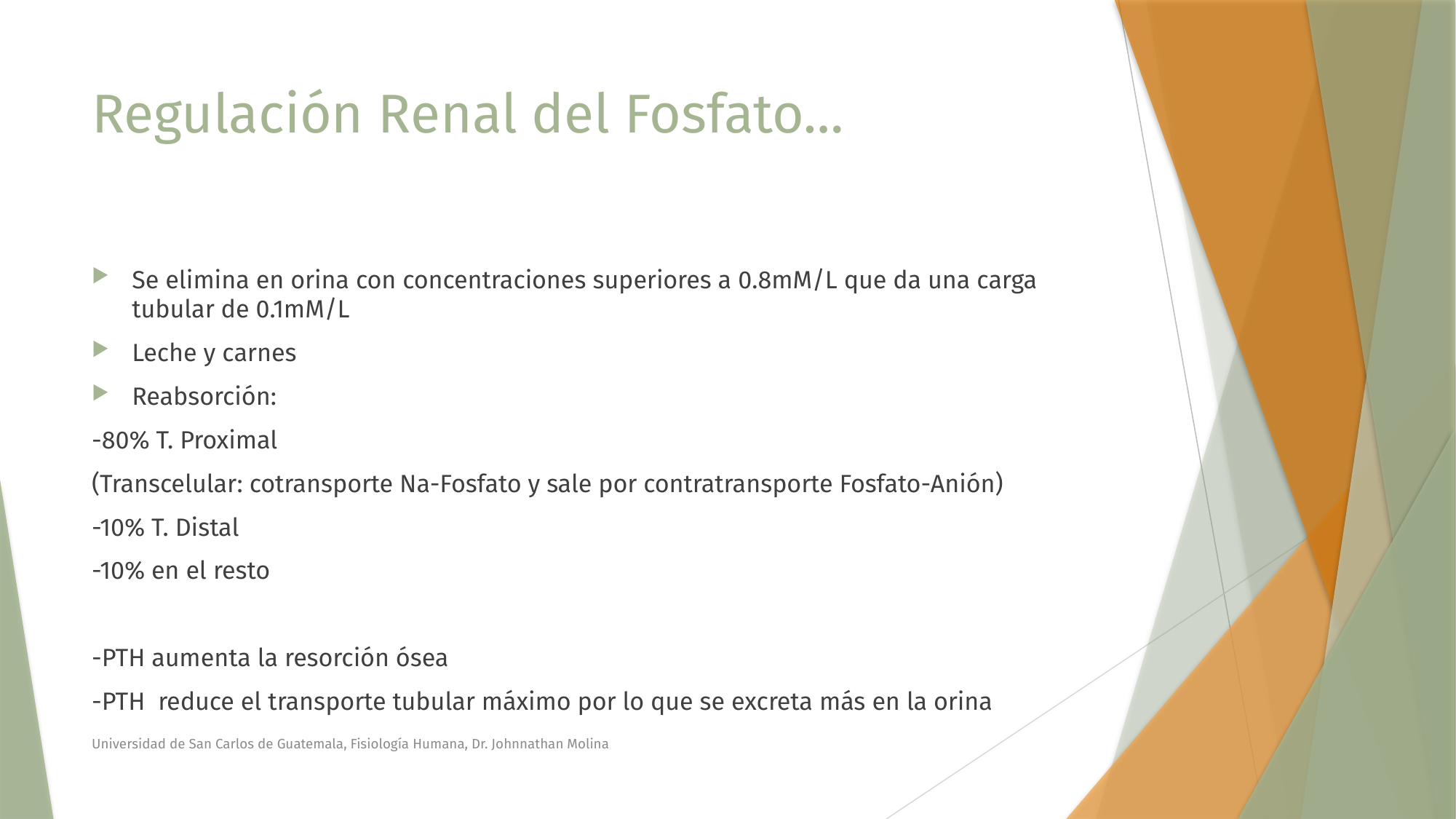

# Regulación Renal del Fosfato…
Se elimina en orina con concentraciones superiores a 0.8mM/L que da una carga tubular de 0.1mM/L
Leche y carnes
Reabsorción:
-80% T. Proximal
(Transcelular: cotransporte Na-Fosfato y sale por contratransporte Fosfato-Anión)
-10% T. Distal
-10% en el resto

-PTH aumenta la resorción ósea
-PTH  reduce el transporte tubular máximo por lo que se excreta más en la orina
Universidad de San Carlos de Guatemala, Fisiología Humana, Dr. Johnnathan Molina